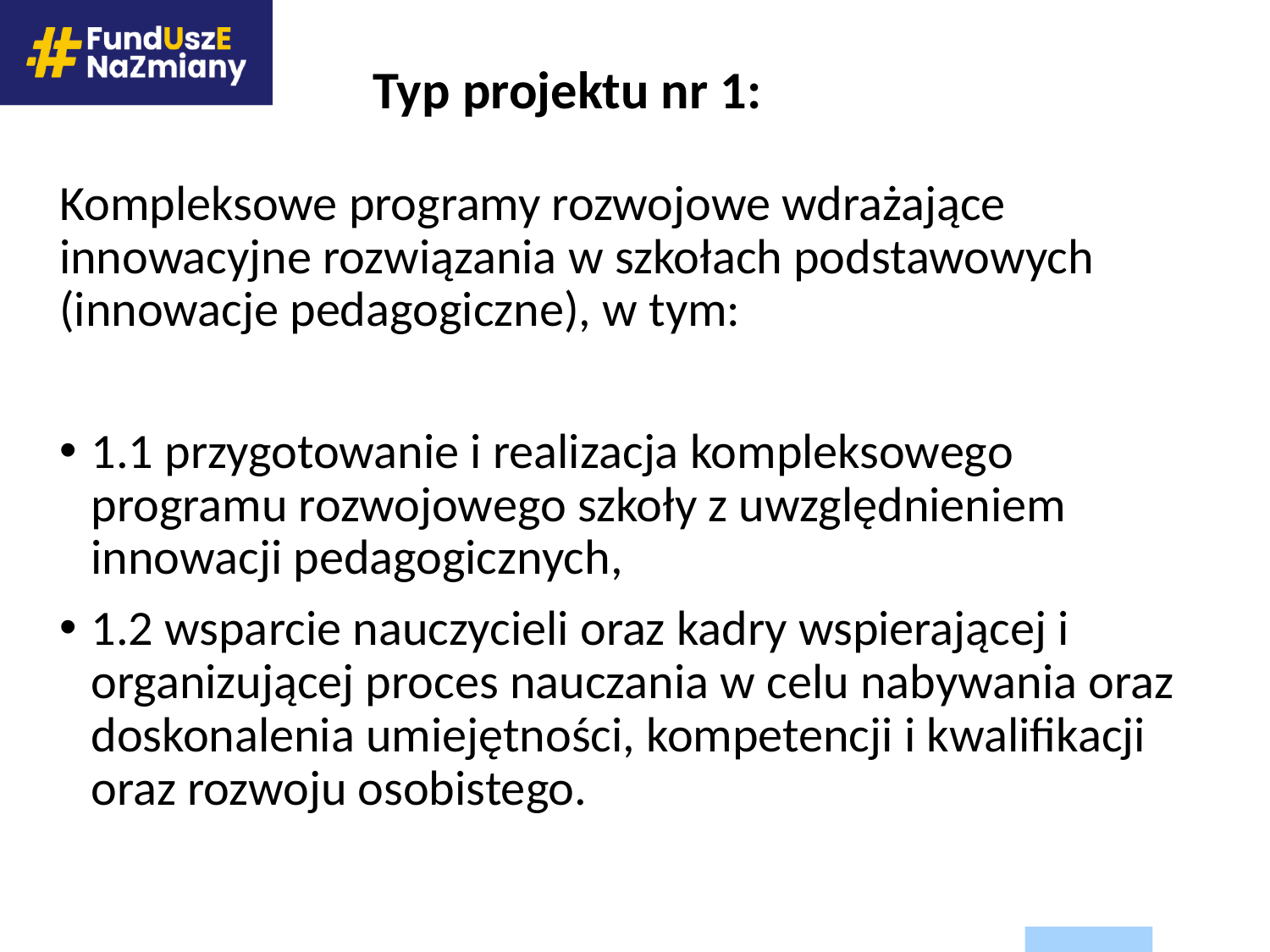

Typ projektu nr 1:
Kompleksowe programy rozwojowe wdrażające innowacyjne rozwiązania w szkołach podstawowych (innowacje pedagogiczne), w tym:

1.1 przygotowanie i realizacja kompleksowego programu rozwojowego szkoły z uwzględnieniem innowacji pedagogicznych,
1.2 wsparcie nauczycieli oraz kadry wspierającej i organizującej proces nauczania w celu nabywania oraz doskonalenia umiejętności, kompetencji i kwalifikacji oraz rozwoju osobistego.